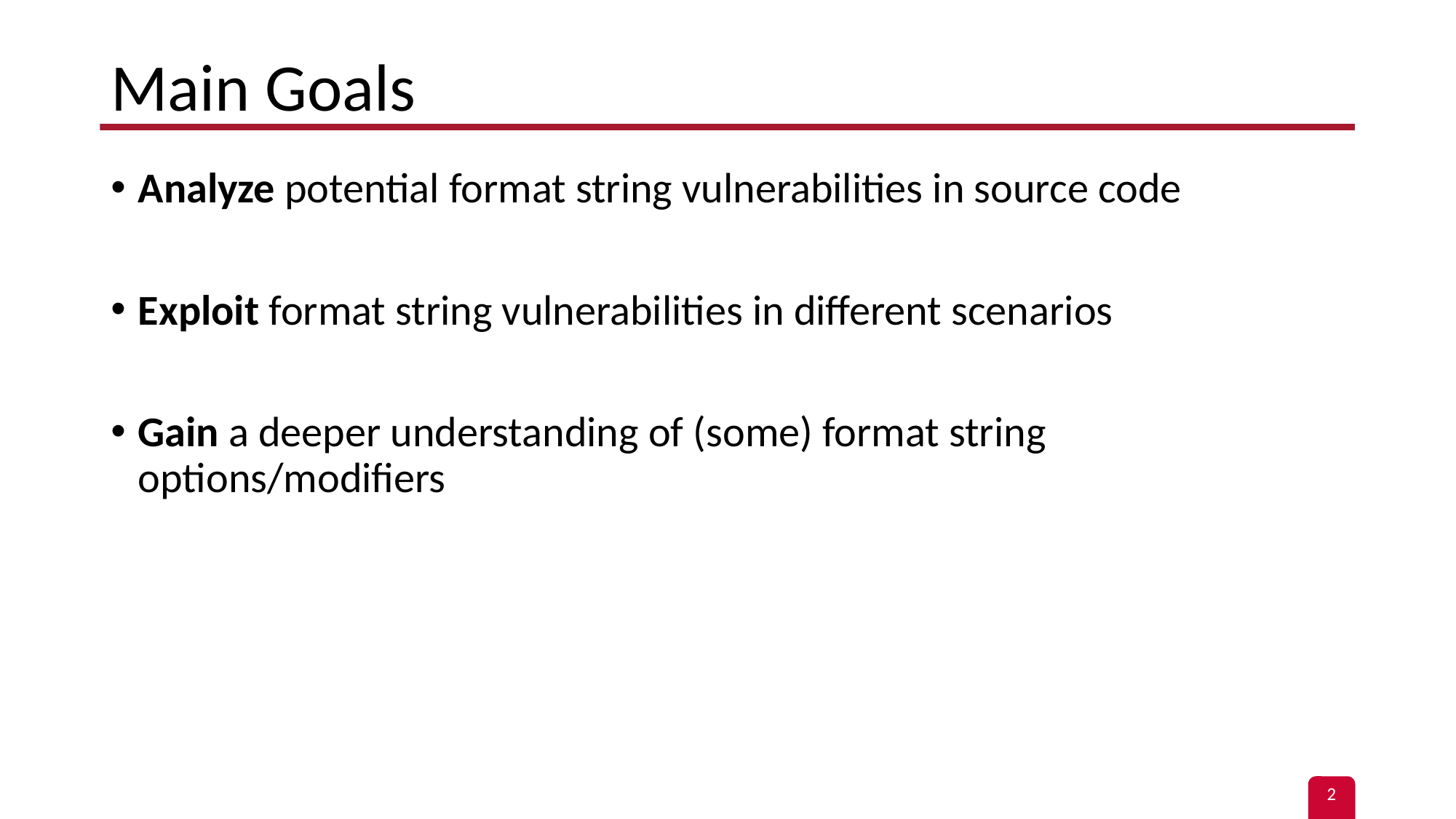

# Main Goals
Analyze potential format string vulnerabilities in source code

Exploit format string vulnerabilities in different scenarios

Gain a deeper understanding of (some) format string options/modifiers
2